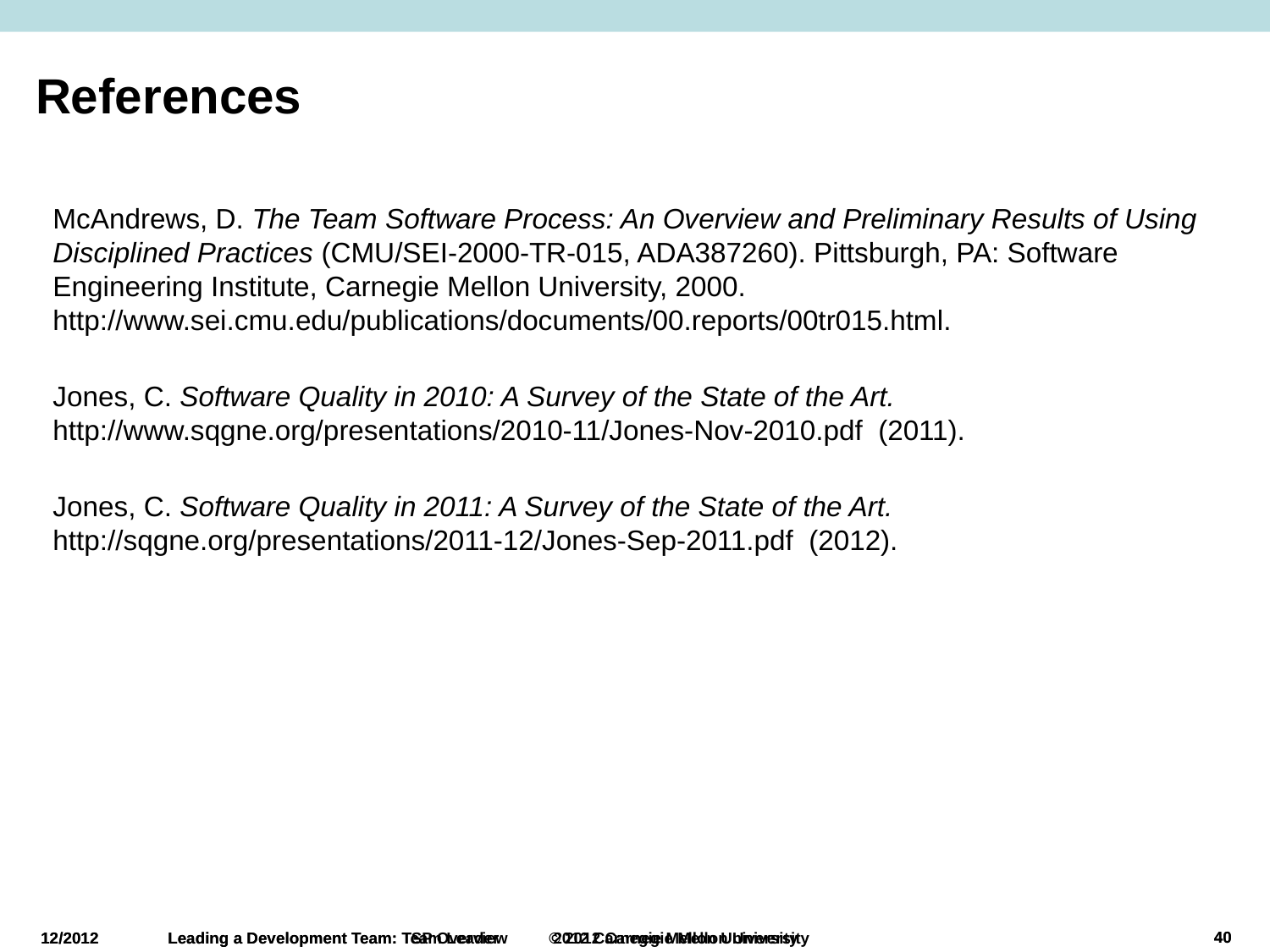

# References
McAndrews, D. The Team Software Process: An Overview and Preliminary Results of Using Disciplined Practices (CMU/SEI-2000-TR-015, ADA387260). Pittsburgh, PA: Software Engineering Institute, Carnegie Mellon University, 2000. http://www.sei.cmu.edu/publications/documents/00.reports/00tr015.html.
Jones, C. Software Quality in 2010: A Survey of the State of the Art. http://www.sqgne.org/presentations/2010-11/Jones-Nov-2010.pdf  (2011).
Jones, C. Software Quality in 2011: A Survey of the State of the Art.
http://sqgne.org/presentations/2011-12/Jones-Sep-2011.pdf  (2012).